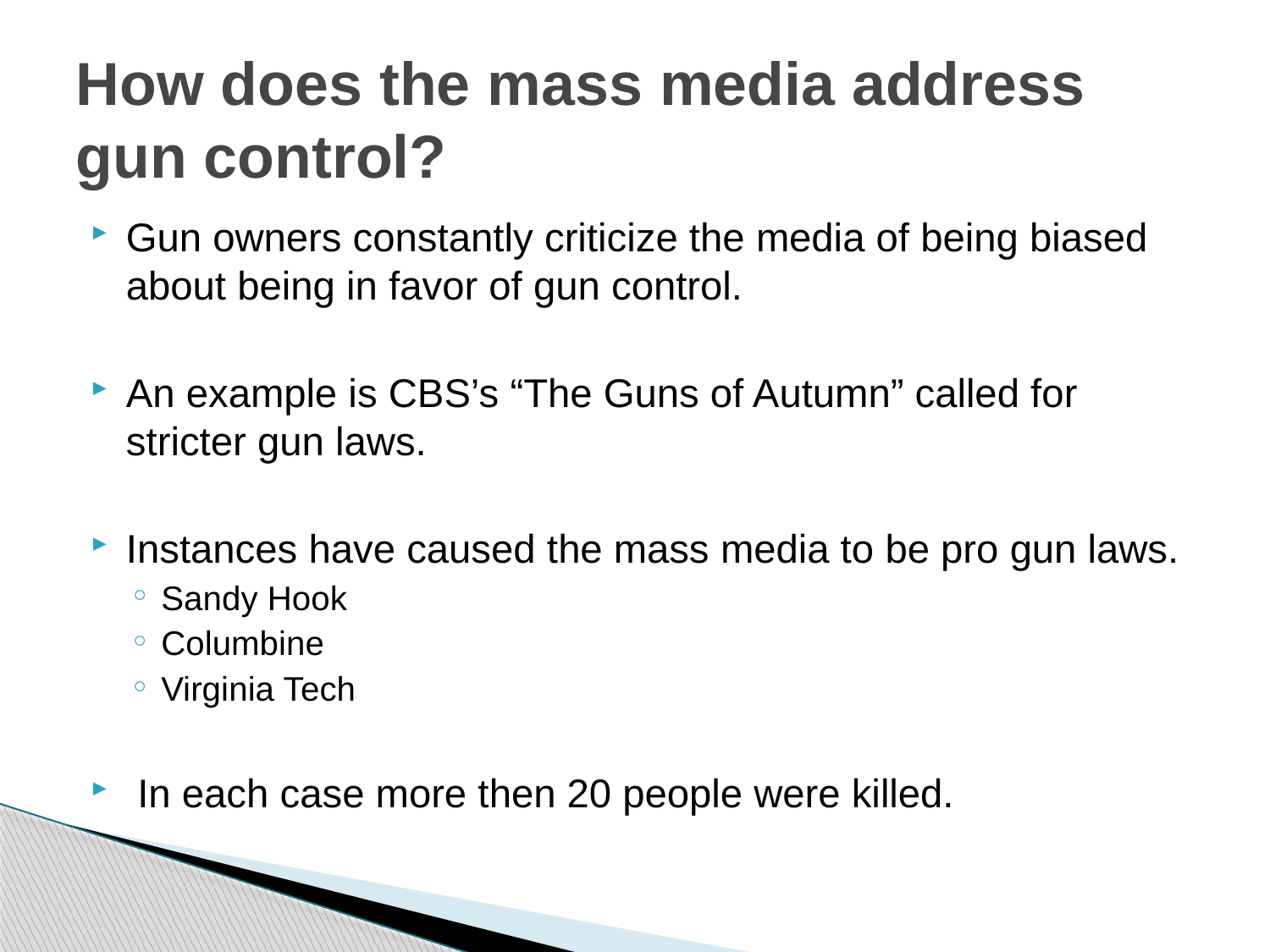

# How does the mass media address gun control?
Gun owners constantly criticize the media of being biased about being in favor of gun control.

An example is CBS’s “The Guns of Autumn” called for stricter gun laws.

Instances have caused the mass media to be pro gun laws.
Sandy Hook
Columbine
Virginia Tech

 In each case more then 20 people were killed.